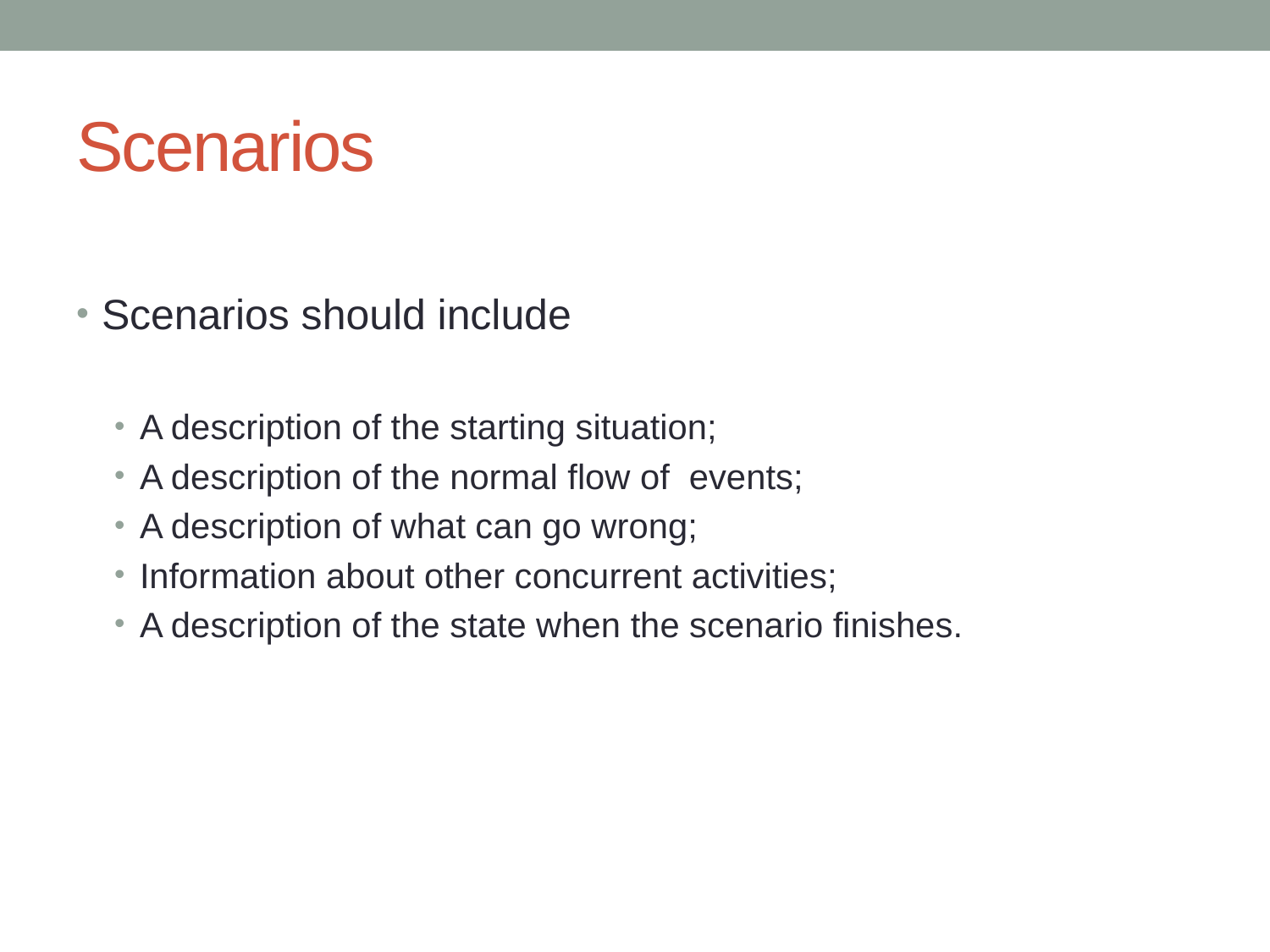

# Scenarios

Scenarios should include

A description of the starting situation;
A description of the normal flow of  events;
A description of what can go wrong;
Information about other concurrent activities;
A description of the state when the scenario finishes.